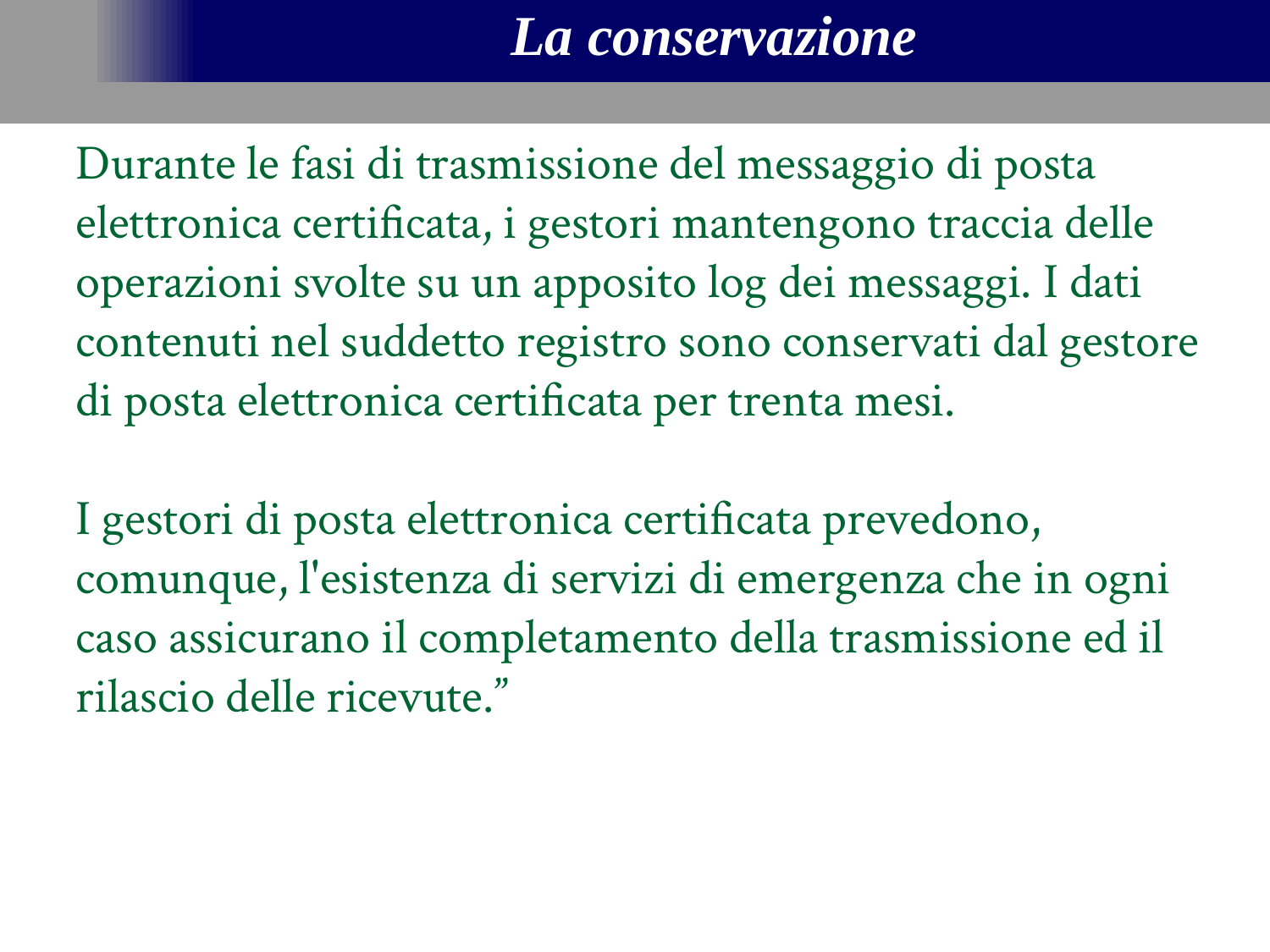

La conservazione
Durante le fasi di trasmissione del messaggio di posta elettronica certificata, i gestori mantengono traccia delle operazioni svolte su un apposito log dei messaggi. I dati contenuti nel suddetto registro sono conservati dal gestore di posta elettronica certificata per trenta mesi.

I gestori di posta elettronica certificata prevedono, comunque, l'esistenza di servizi di emergenza che in ogni caso assicurano il completamento della trasmissione ed il rilascio delle ricevute.”